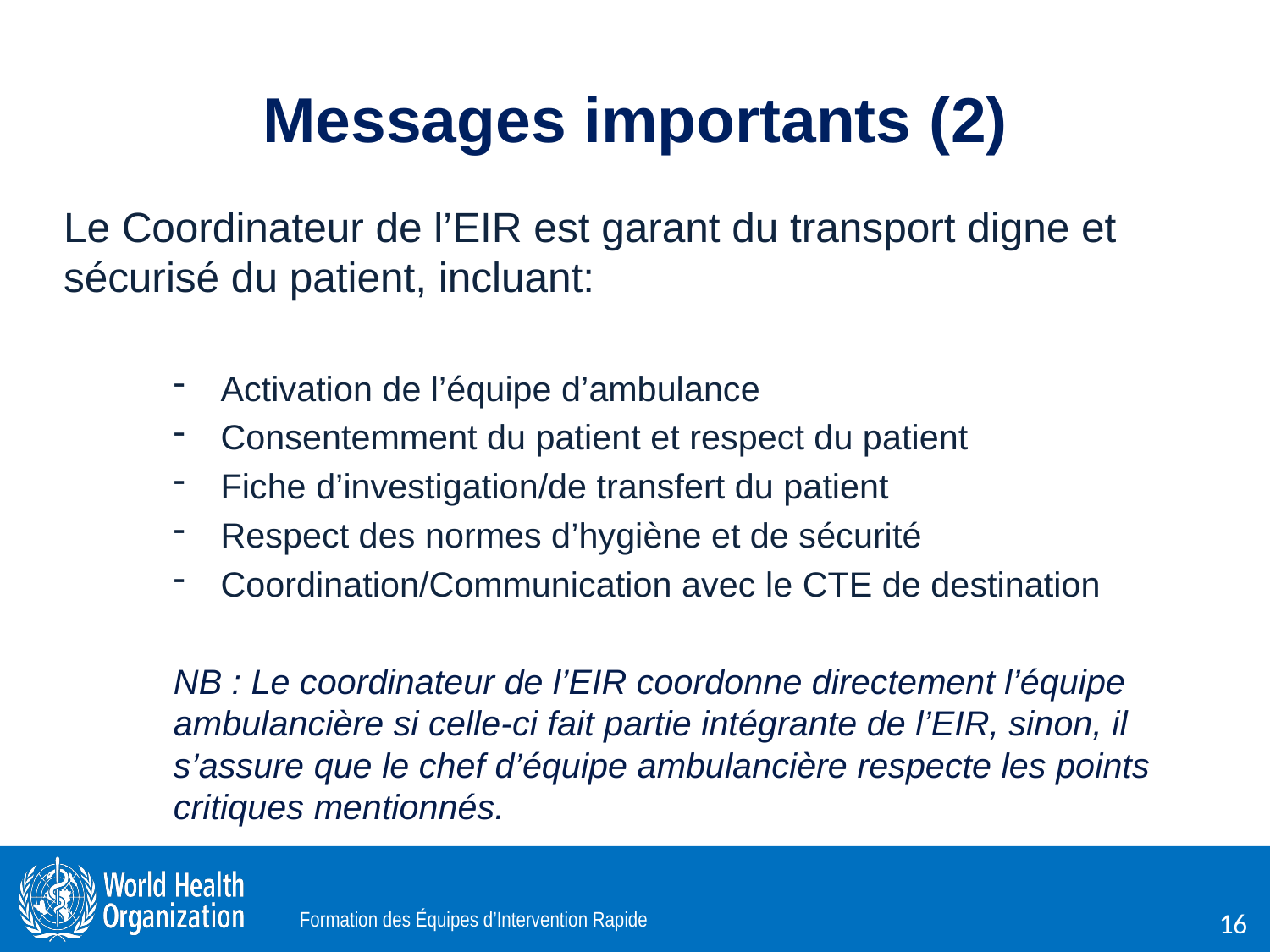

# Messages importants (2)
Le Coordinateur de l’EIR est garant du transport digne et sécurisé du patient, incluant:

Activation de l’équipe d’ambulance
Consentemment du patient et respect du patient
Fiche d’investigation/de transfert du patient
Respect des normes d’hygiène et de sécurité
Coordination/Communication avec le CTE de destination

NB : Le coordinateur de l’EIR coordonne directement l’équipe ambulancière si celle-ci fait partie intégrante de l’EIR, sinon, il s’assure que le chef d’équipe ambulancière respecte les points critiques mentionnés.